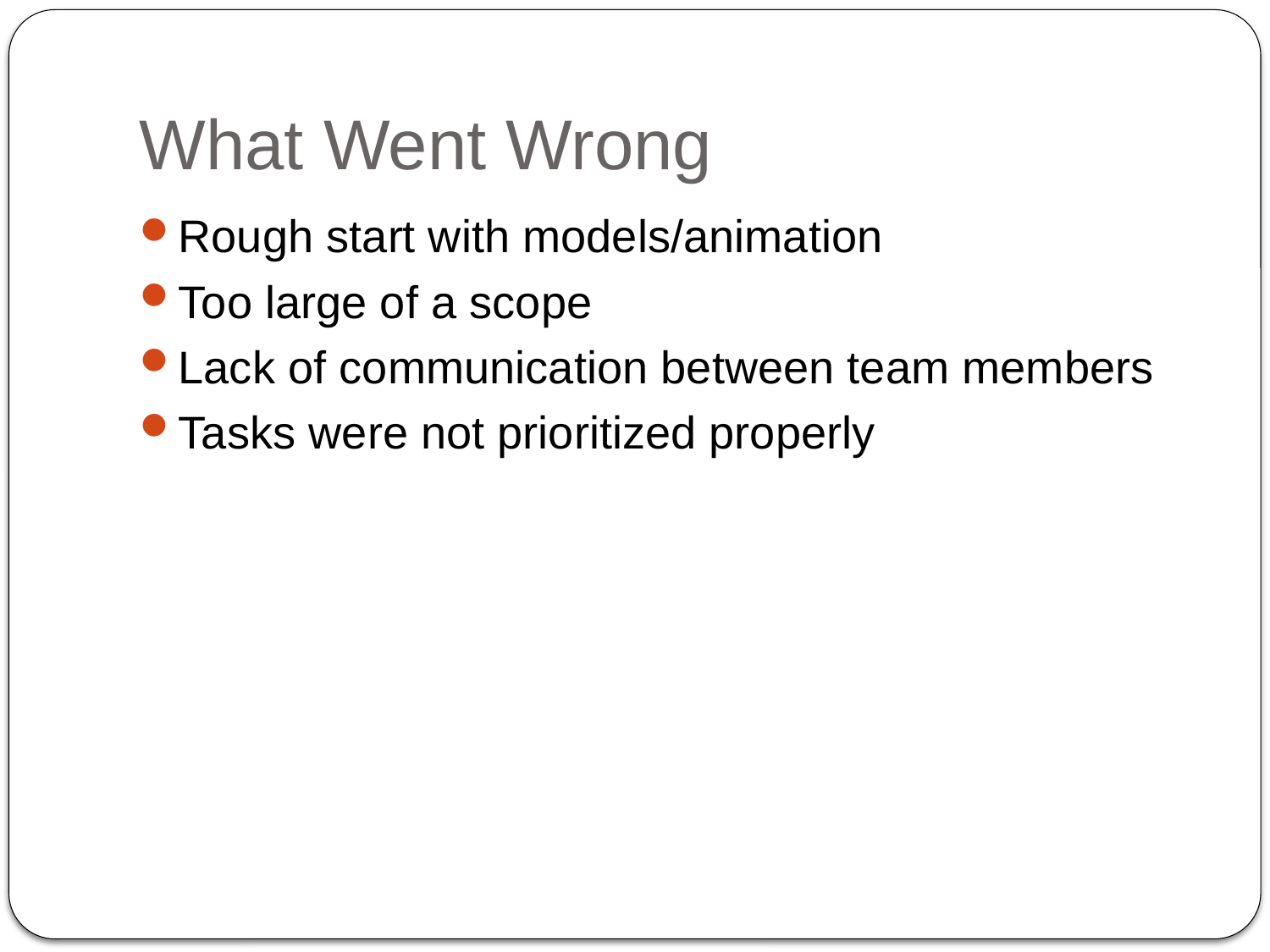

# What Went Wrong
Rough start with models/animation
Too large of a scope
Lack of communication between team members
Tasks were not prioritized properly